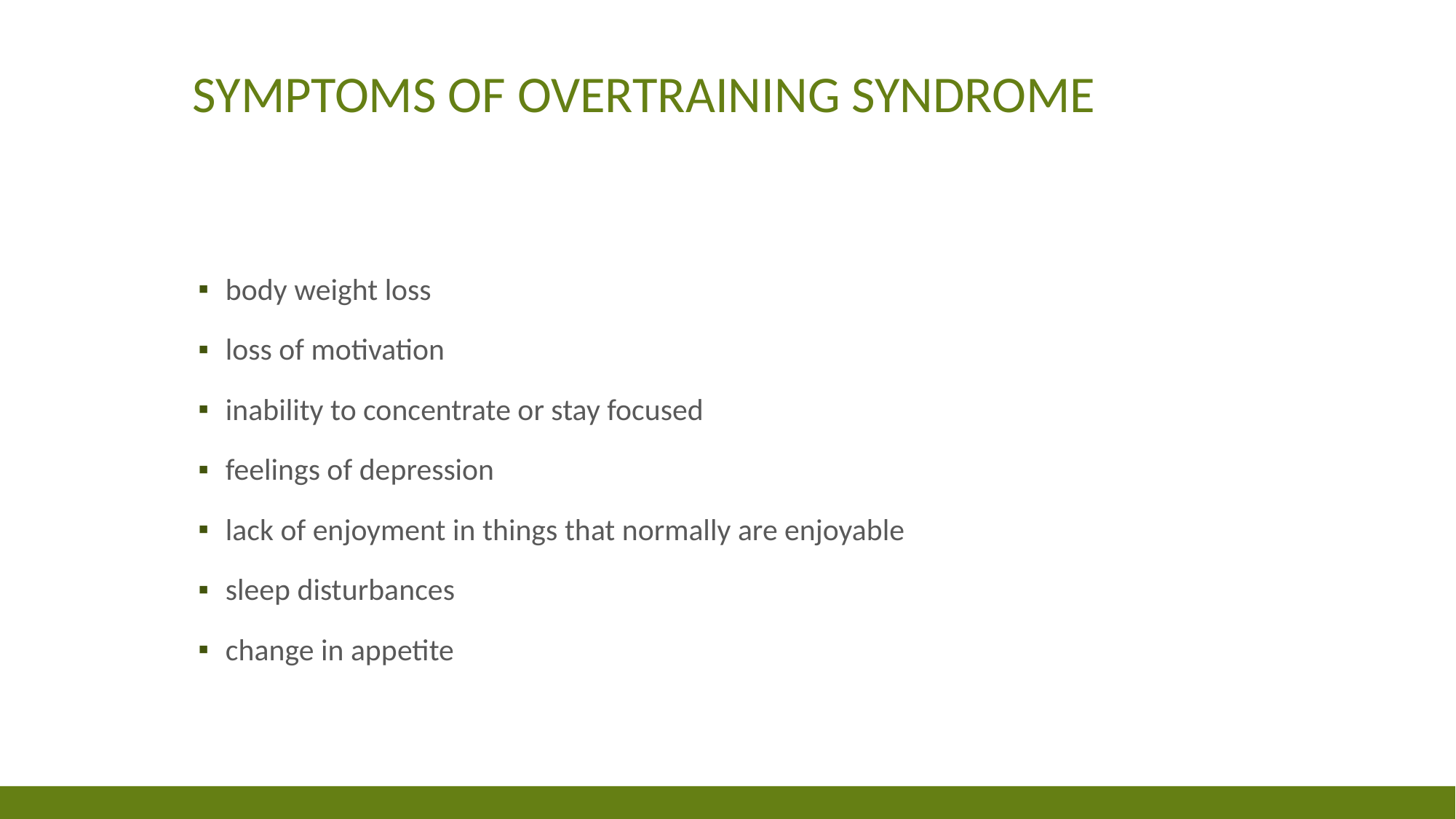

# Symptoms of Overtraining Syndrome

body weight loss
loss of motivation
inability to concentrate or stay focused
feelings of depression
lack of enjoyment in things that normally are enjoyable
sleep disturbances
change in appetite